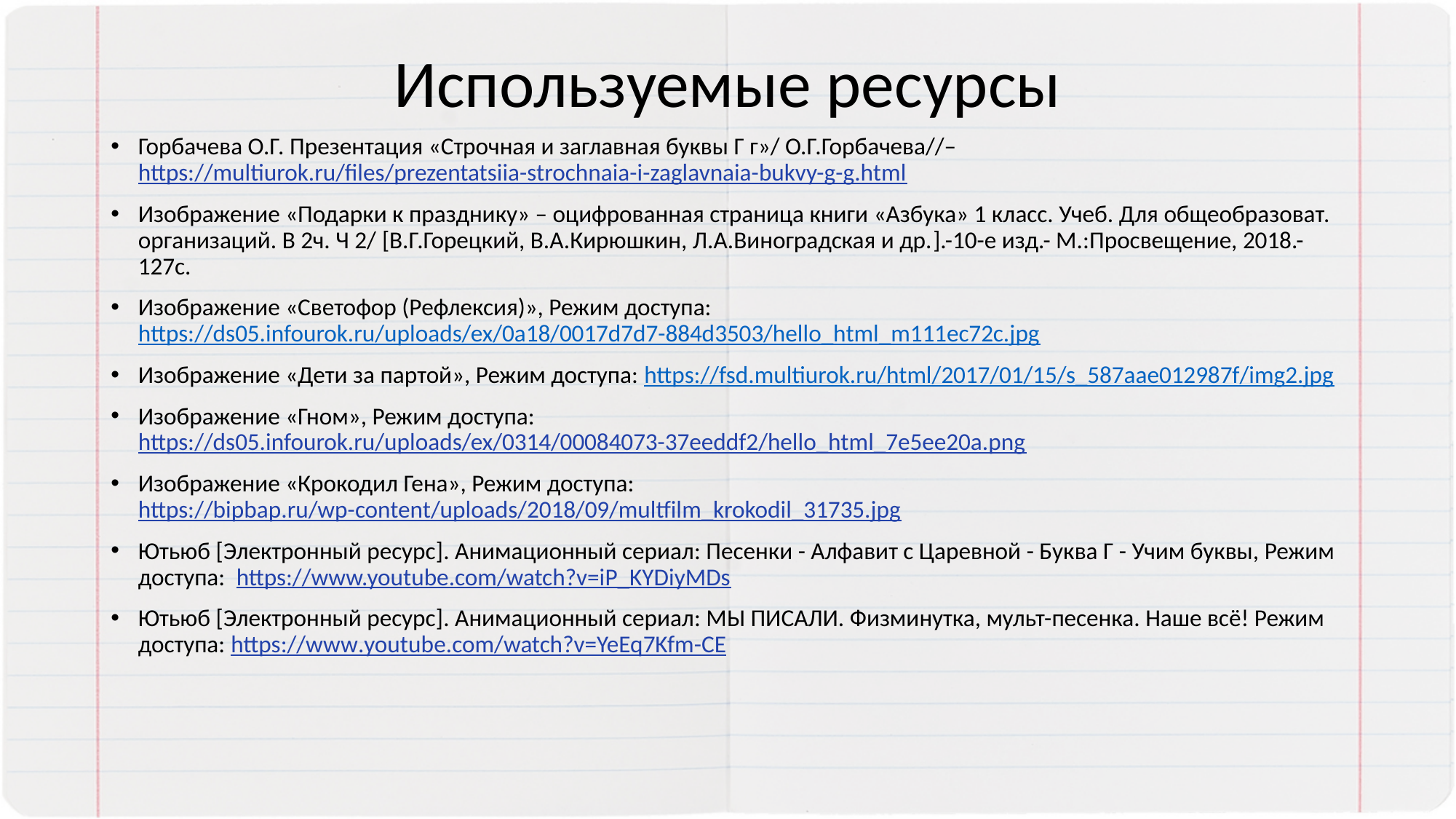

# Используемые ресурсы
Горбачева О.Г. Презентация «Строчная и заглавная буквы Г г»/ О.Г.Горбачева//– https://multiurok.ru/files/prezentatsiia-strochnaia-i-zaglavnaia-bukvy-g-g.html
Изображение «Подарки к празднику» – оцифрованная страница книги «Азбука» 1 класс. Учеб. Для общеобразоват. организаций. В 2ч. Ч 2/ [В.Г.Горецкий, В.А.Кирюшкин, Л.А.Виноградская и др.].-10-е изд.- М.:Просвещение, 2018.-127с.
Изображение «Светофор (Рефлексия)», Режим доступа: https://ds05.infourok.ru/uploads/ex/0a18/0017d7d7-884d3503/hello_html_m111ec72c.jpg
Изображение «Дети за партой», Режим доступа: https://fsd.multiurok.ru/html/2017/01/15/s_587aae012987f/img2.jpg
Изображение «Гном», Режим доступа: https://ds05.infourok.ru/uploads/ex/0314/00084073-37eeddf2/hello_html_7e5ee20a.png
Изображение «Крокодил Гена», Режим доступа: https://bipbap.ru/wp-content/uploads/2018/09/multfilm_krokodil_31735.jpg
Ютьюб [Электронный ресурс]. Анимационный сериал: Песенки - Алфавит с Царевной - Буква Г - Учим буквы, Режим доступа:  https://www.youtube.com/watch?v=iP_KYDiyMDs
Ютьюб [Электронный ресурс]. Анимационный сериал: МЫ ПИСАЛИ. Физминутка, мульт-песенка. Наше всё! Режим доступа: https://www.youtube.com/watch?v=YeEq7Kfm-CE